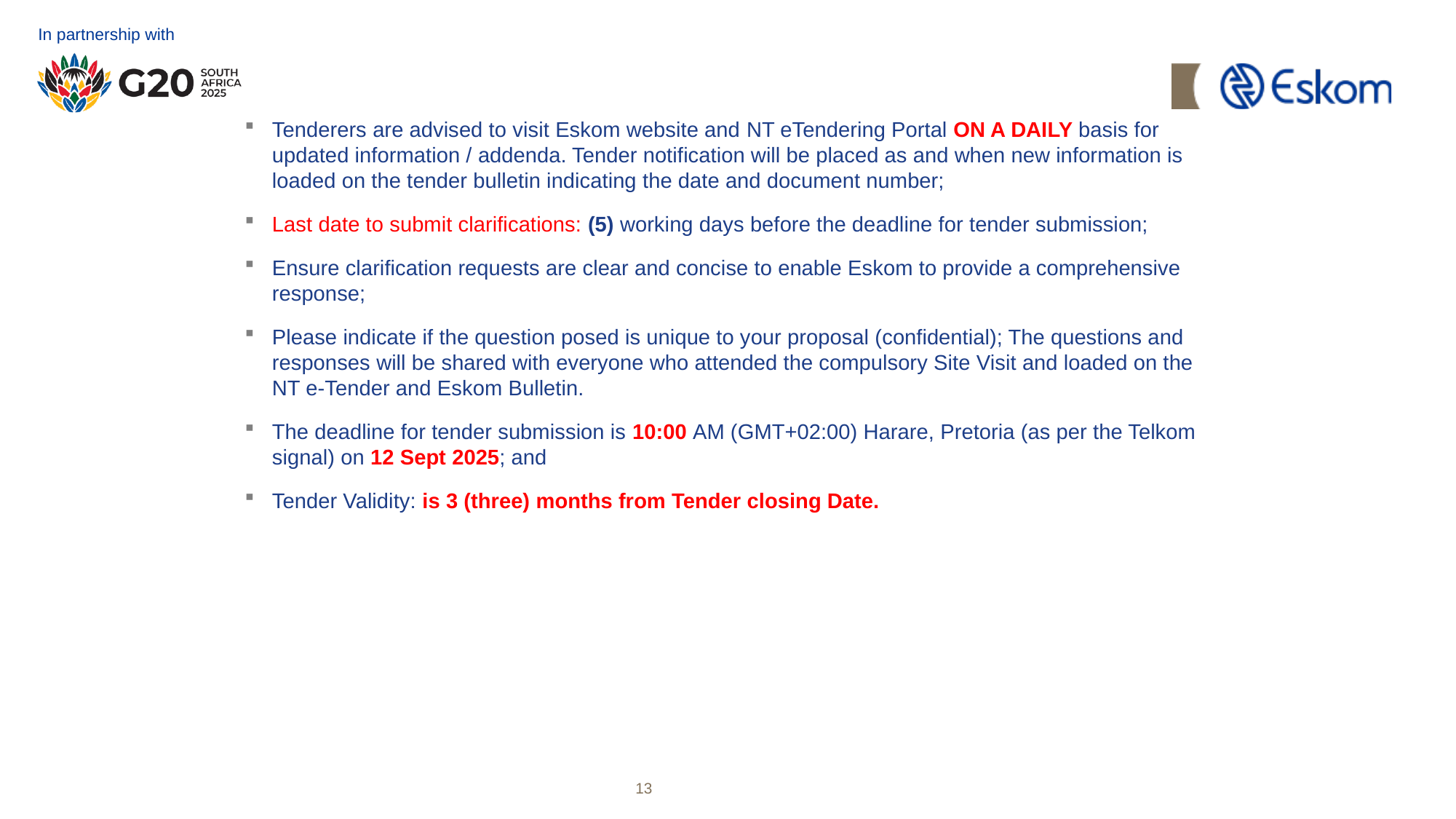

# ITT / RFP Process - Overview
Tenderers are advised to visit Eskom website and NT eTendering Portal ON A DAILY basis for updated information / addenda. Tender notification will be placed as and when new information is loaded on the tender bulletin indicating the date and document number;
Last date to submit clarifications: (5) working days before the deadline for tender submission;
Ensure clarification requests are clear and concise to enable Eskom to provide a comprehensive response;
Please indicate if the question posed is unique to your proposal (confidential); The questions and responses will be shared with everyone who attended the compulsory Site Visit and loaded on the NT e-Tender and Eskom Bulletin.
The deadline for tender submission is 10:00 AM (GMT+02:00) Harare, Pretoria (as per the Telkom signal) on 12 Sept 2025; and
Tender Validity: is 3 (three) months from Tender closing Date.

13